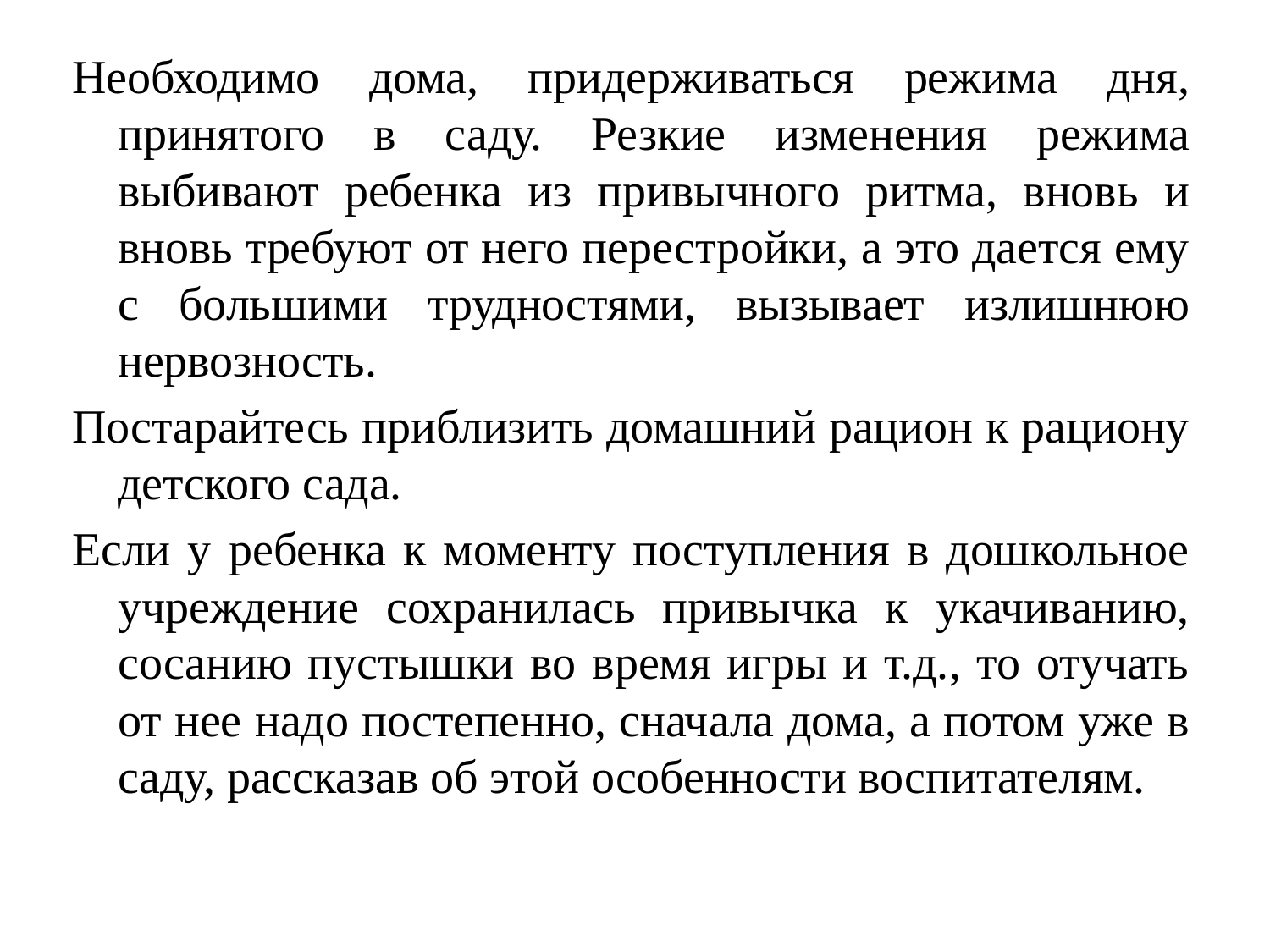

Необходимо дома, придерживаться режима дня, принятого в саду. Резкие изменения режима выбивают ребенка из привычного ритма, вновь и вновь требуют от него перестройки, а это дается ему с большими трудностями, вызывает излишнюю нервозность.
Постарайтесь приблизить домашний рацион к рациону детского сада.
Если у ребенка к моменту поступления в дошкольное учреждение сохранилась привычка к укачиванию, сосанию пустышки во время игры и т.д., то отучать от нее надо постепенно, сначала дома, а потом уже в саду, рассказав об этой особенности воспитателям.